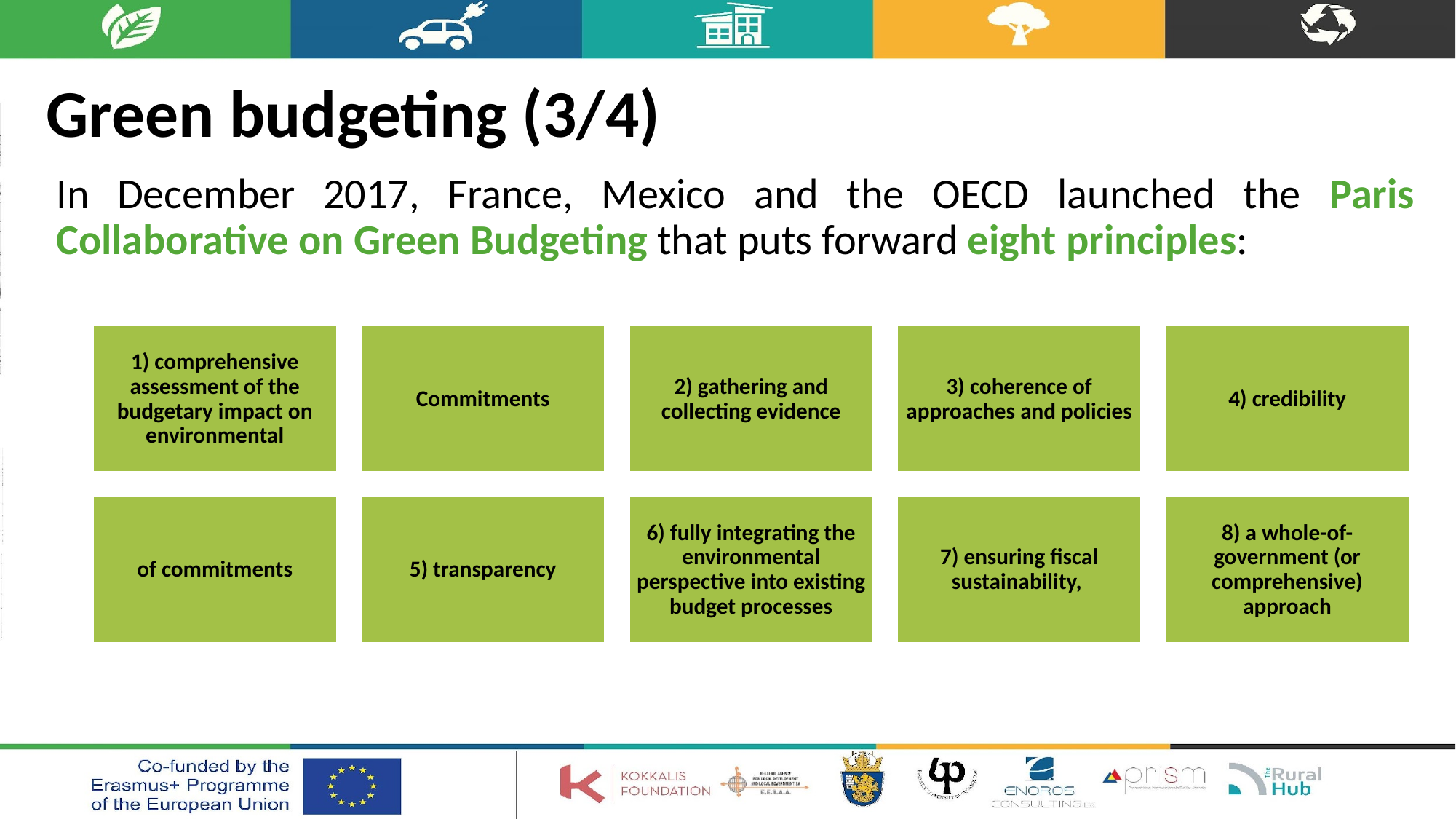

# Green budgeting (3/4)
In December 2017, France, Mexico and the OECD launched the Paris Collaborative on Green Budgeting that puts forward eight principles:

1) comprehensive assessment of the budgetary impact on environmental

Commitments

2) gathering and collecting evidence

3) coherence of approaches and policies

4) credibility

of commitments

5) transparency

6) fully integrating the environmental perspective into existing budget processes

7) ensuring fiscal sustainability,

8) a whole-of-government (or comprehensive) approach